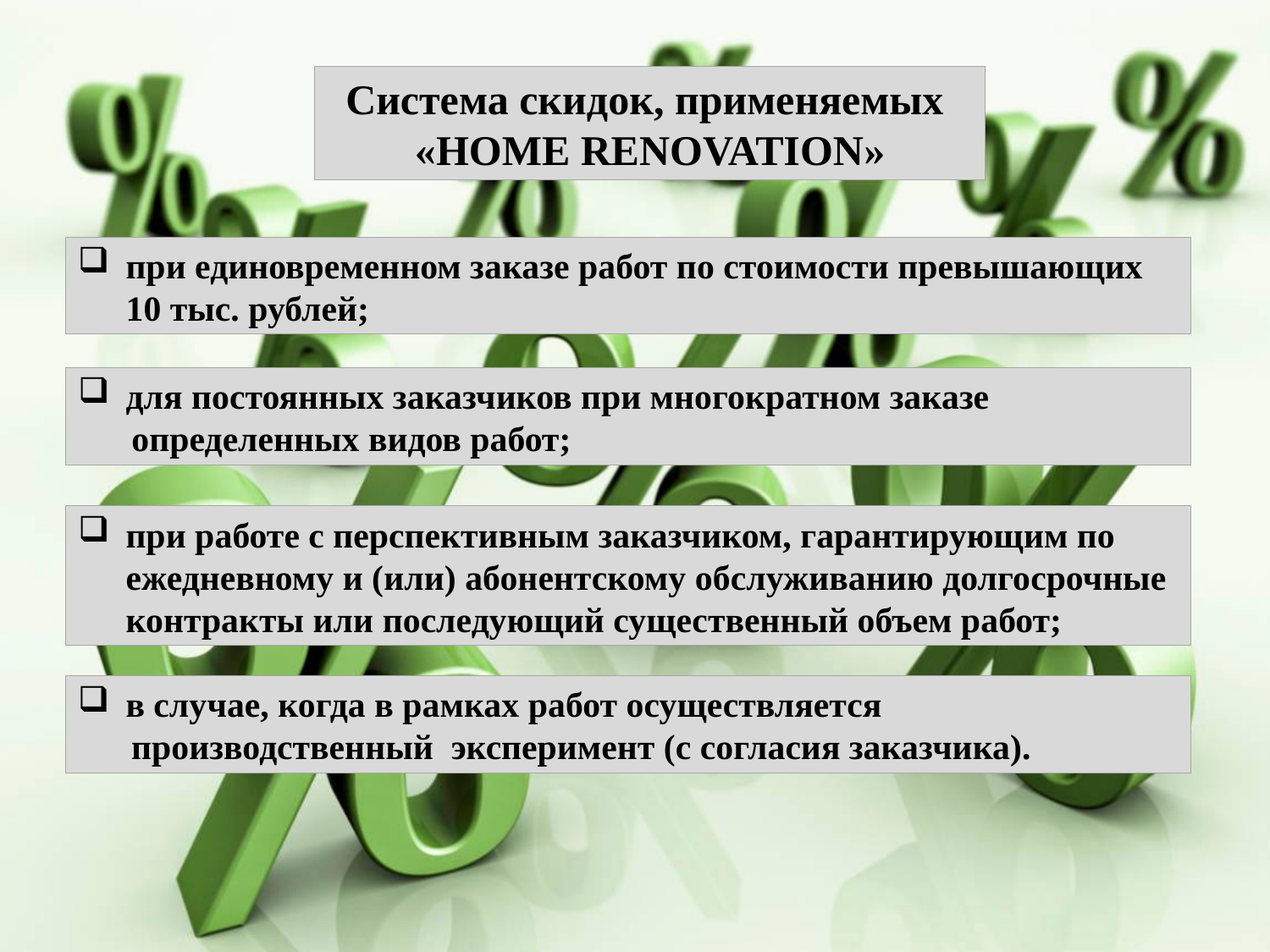

Система скидок, применяемых
«HOME RENOVATION»
при единовременном заказе работ по стоимости превышаю­щих 10 тыс. рублей;
для постоянных заказчиков при многократном заказе
      опреде­ленных видов работ;
при работе с перспективным заказчиком, гарантирующим по ежедневному и (или) абонентскому обслуживанию долго­срочные контракты или последующий существенный объем работ;
в случае, когда в рамках работ осуществляется
      производствен­ный  эксперимент (с согласия заказчика).